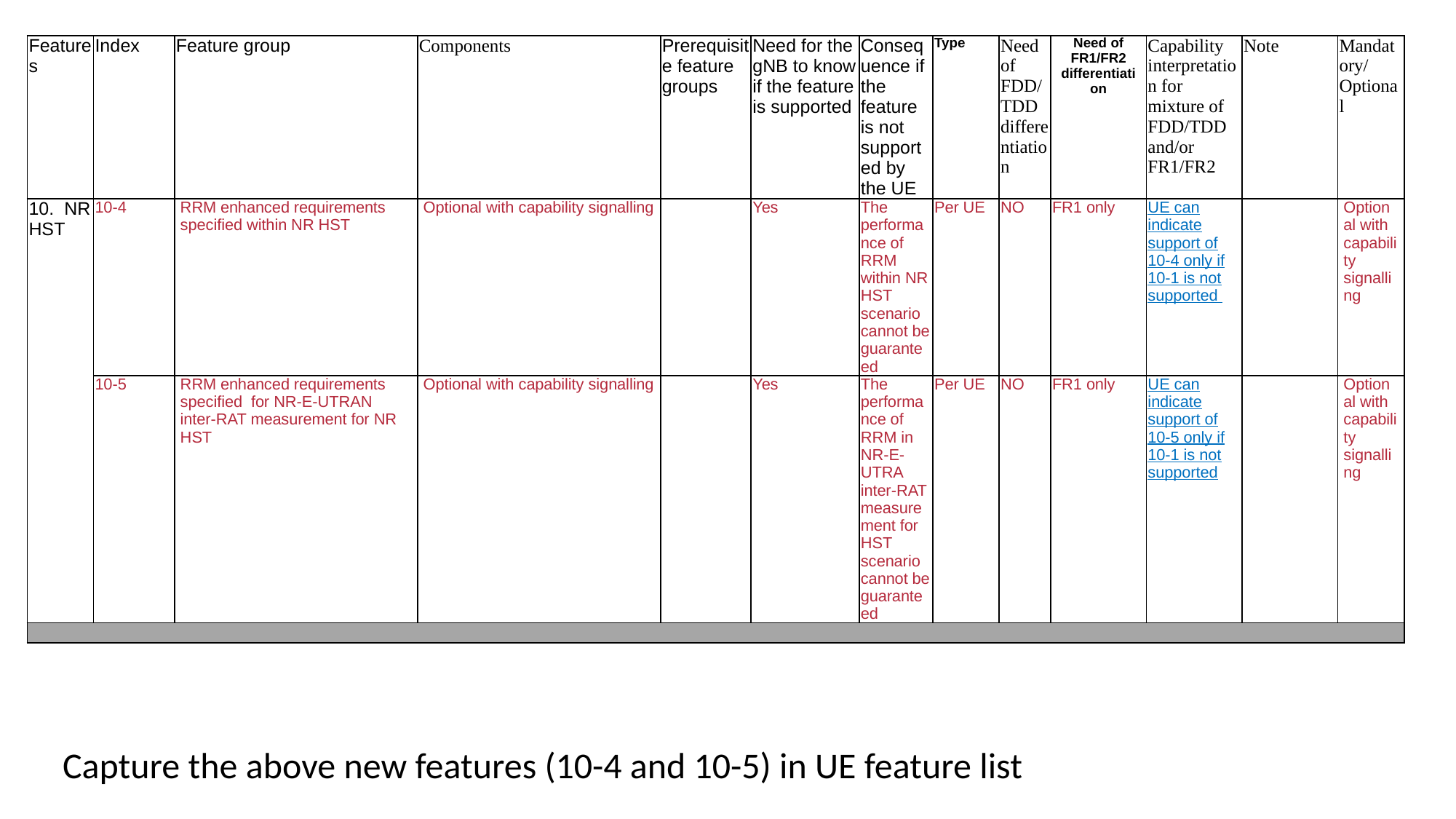

| Features | Index | Feature group | Components | Prerequisite feature groups | Need for the gNB to know if the feature is supported | Consequence if the feature is not supported by the UE | Type | Need of FDD/TDD differentiation | Need of FR1/FR2 differentiation | Capability interpretation for mixture of FDD/TDD and/or FR1/FR2 | Note | Mandatory/Optional |
| --- | --- | --- | --- | --- | --- | --- | --- | --- | --- | --- | --- | --- |
| 10. NR HST | 10-4 | RRM enhanced requirements specified within NR HST | Optional with capability signalling |  | Yes | The performance of RRM within NR HST scenario cannot be guaranteed | Per UE | NO | FR1 only | UE can indicate support of 10-4 only if 10-1 is not supported |  | Optional with capability signalling |
|  | 10-5 | RRM enhanced requirements specified for NR-E-UTRAN inter-RAT measurement for NR HST | Optional with capability signalling |  | Yes | The performance of RRM in NR-E-UTRA inter-RAT measurement for HST scenario cannot be guaranteed | Per UE | NO | FR1 only | UE can indicate support of 10-5 only if 10-1 is not supported |  | Optional with capability signalling |
|  |  |  |  |  |  |  |  |  |  |  |  |  |
Capture the above new features (10-4 and 10-5) in UE feature list